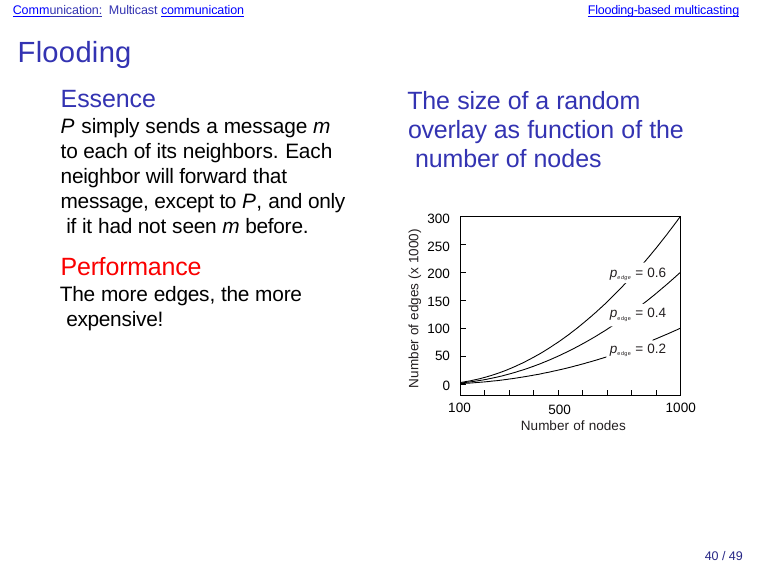

Communication: Multicast communication
Flooding-based multicasting
Flooding
Essence
P simply sends a message m  to each of its neighbors. Each  neighbor will forward that  message, except to P, and only  if it had not seen m before.
Performance
The more edges, the more  expensive!
The size of a random  overlay as function of the  number of nodes
300

Number of edges (x 1000)
250
pedge  = 0.6
200
150
pedge  = 0.4
100
pedge  = 0.2
50
0
100
1000
500
Number of nodes
40 / 49